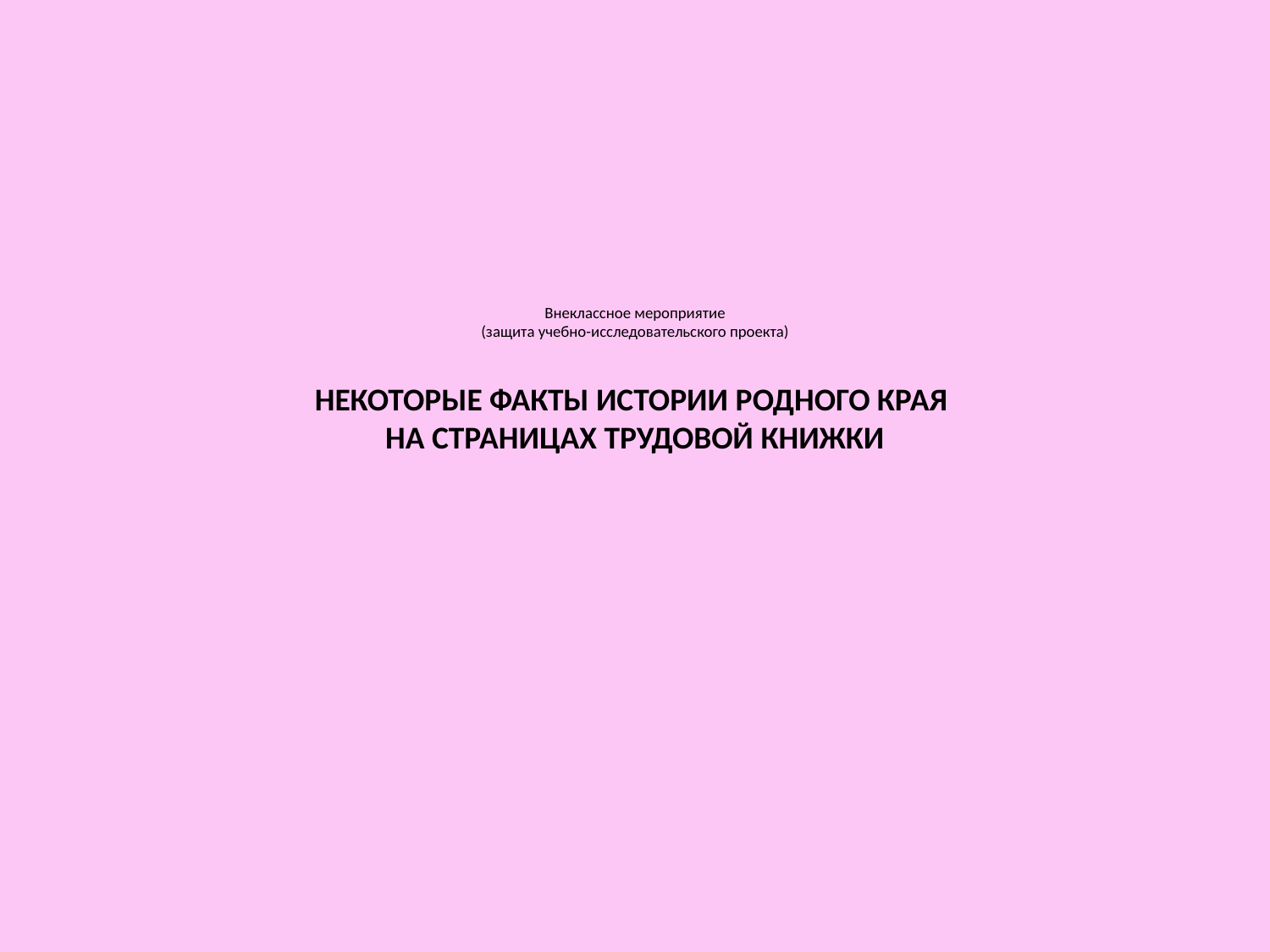

# Внеклассное мероприятие (защита учебно-исследовательского проекта)   НЕКОТОРЫЕ ФАКТЫ ИСТОРИИ РОДНОГО КРАЯ НА СТРАНИЦАХ ТРУДОВОЙ КНИЖКИ